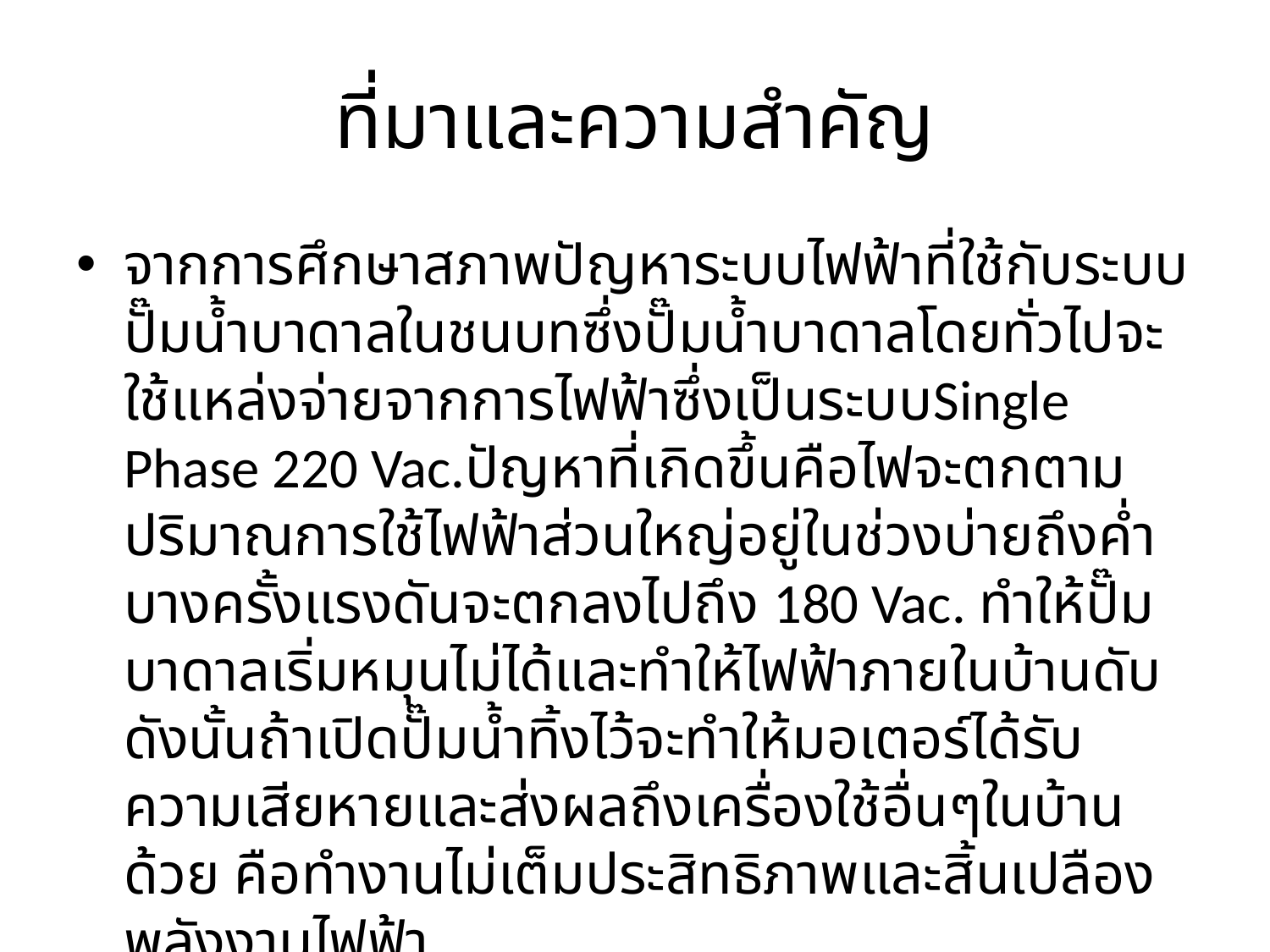

# ที่มาและความสำคัญ
จากการศึกษาสภาพปัญหาระบบไฟฟ้าที่ใช้กับระบบปั๊มน้ำบาดาลในชนบทซึ่งปั๊มน้ำบาดาลโดยทั่วไปจะใช้แหล่งจ่ายจากการไฟฟ้าซึ่งเป็นระบบSingle Phase 220 Vac.ปัญหาที่เกิดขึ้นคือไฟจะตกตามปริมาณการใช้ไฟฟ้าส่วนใหญ่อยู่ในช่วงบ่ายถึงค่ำ บางครั้งแรงดันจะตกลงไปถึง 180 Vac. ทำให้ปั๊มบาดาลเริ่มหมุนไม่ได้และทำให้ไฟฟ้าภายในบ้านดับ ดังนั้นถ้าเปิดปั๊มน้ำทิ้งไว้จะทำให้มอเตอร์ได้รับความเสียหายและส่งผลถึงเครื่องใช้อื่นๆในบ้านด้วย คือทำงานไม่เต็มประสิทธิภาพและสิ้นเปลืองพลังงานไฟฟ้า